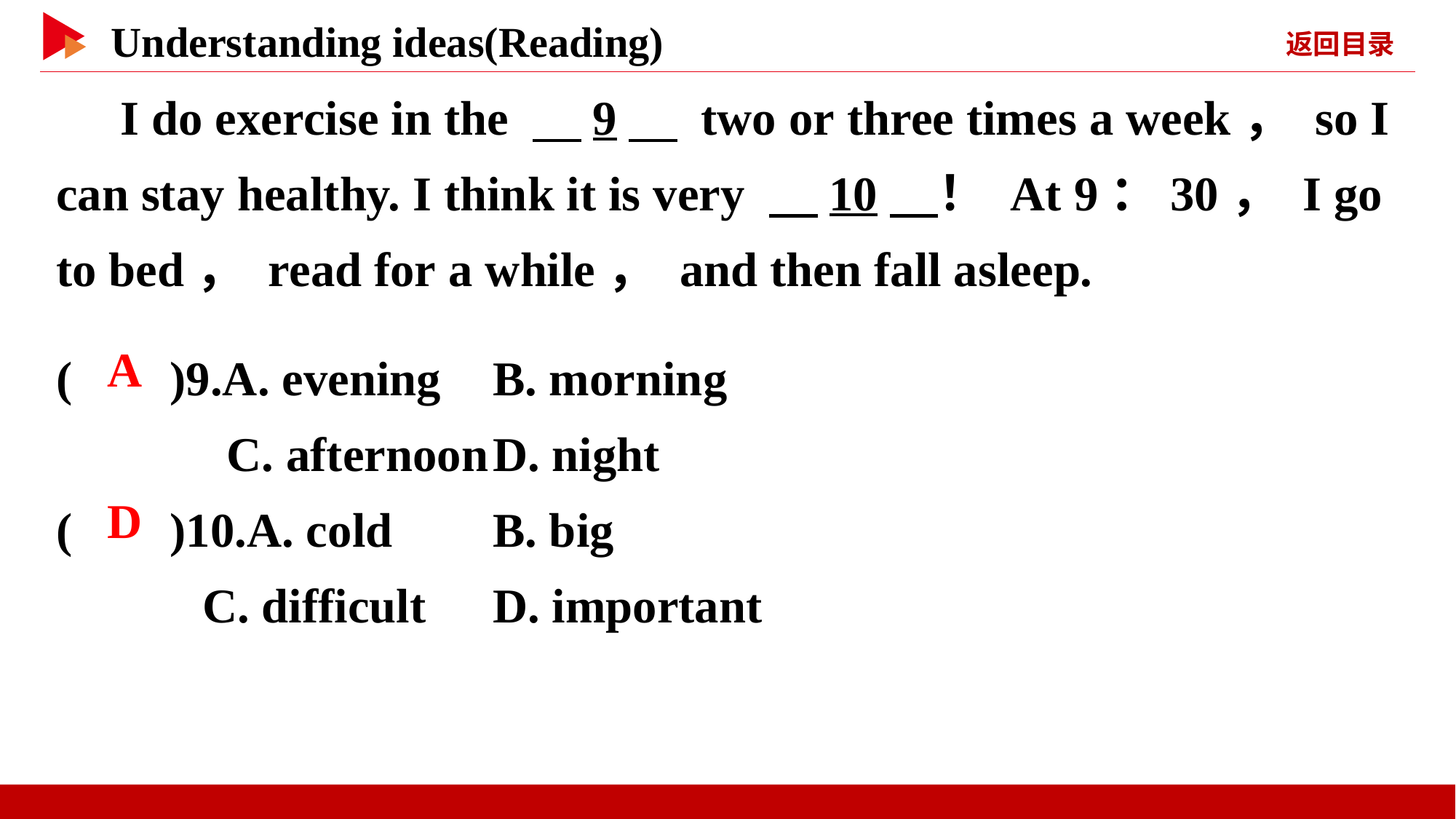

I do exercise in the 　9　 two or three times a week， so I can stay healthy. I think it is very 　10　！ At 9：30， I go to bed， read for a while， and then fall asleep.
(        )9.A. evening	B. morning
              C. afternoon	D. night
(        )10.A. cold	B. big
            C. difficult	D. important
   A
   D